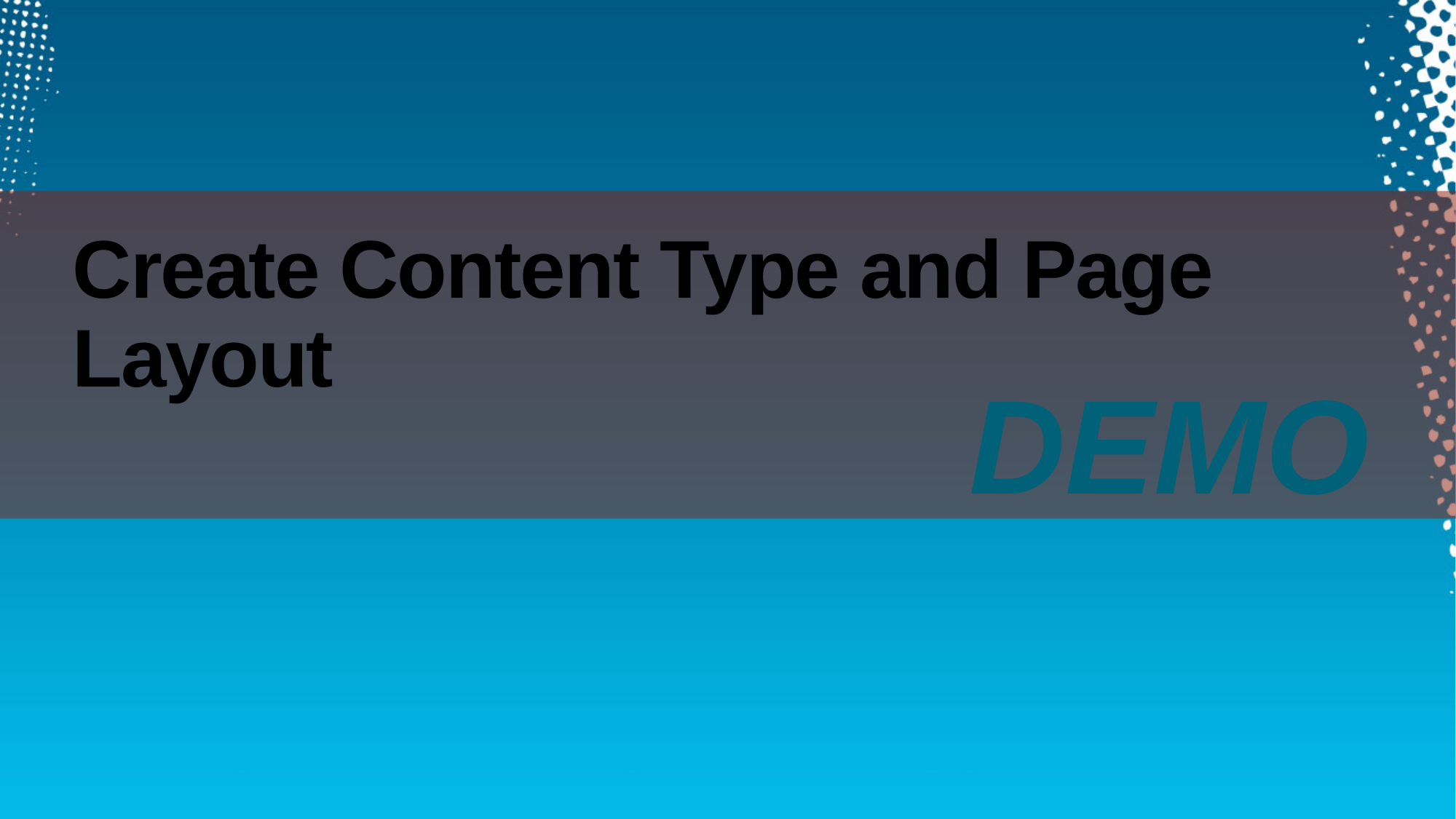

# Create Content Type and Page Layout